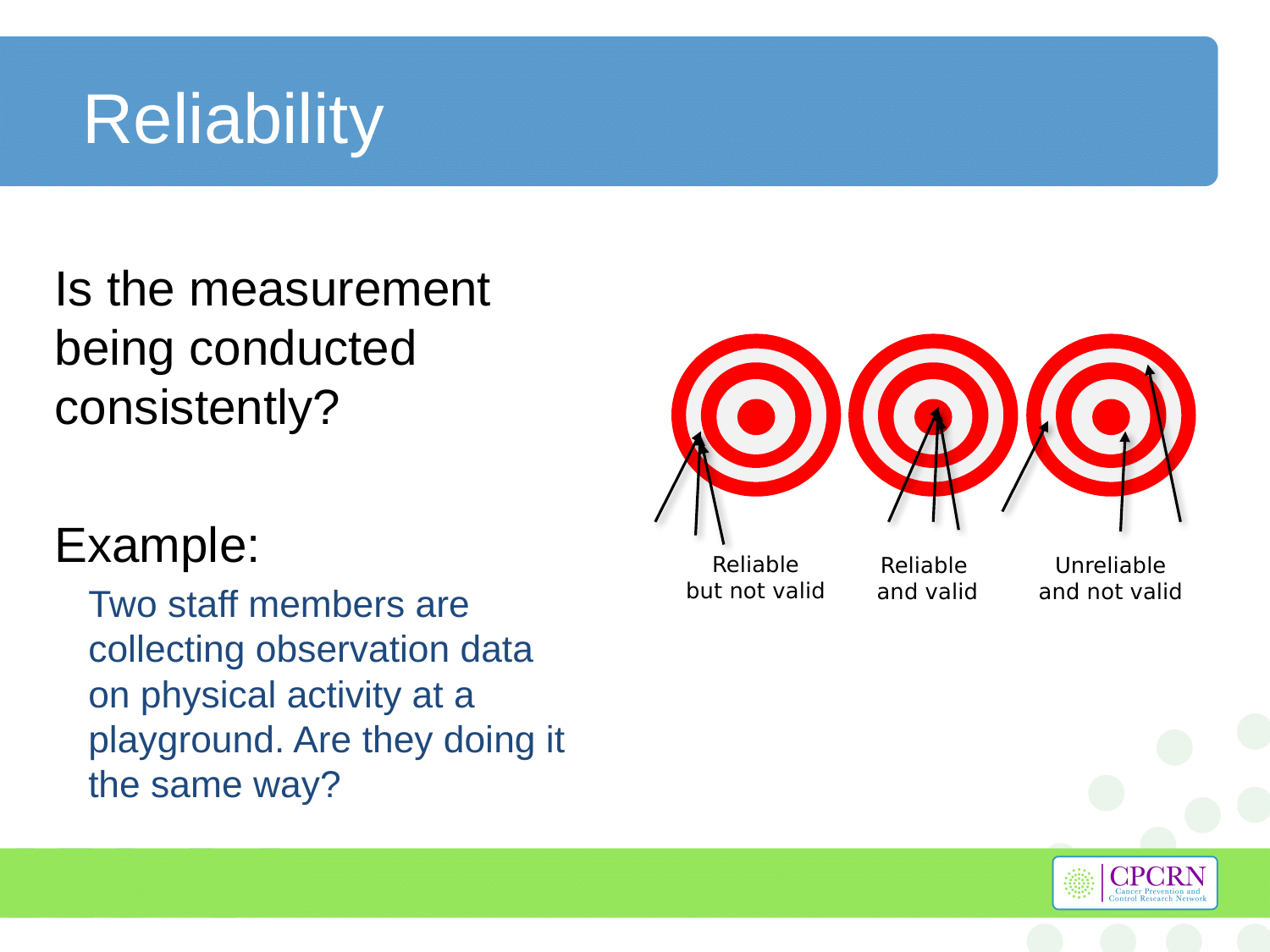

# Reliability
Is the measurement being conducted consistently?

Example:
Two staff members are collecting observation data on physical activity at a playground. Are they doing it the same way?

Reliable
but not valid
Reliable
and valid
Unreliable and not valid